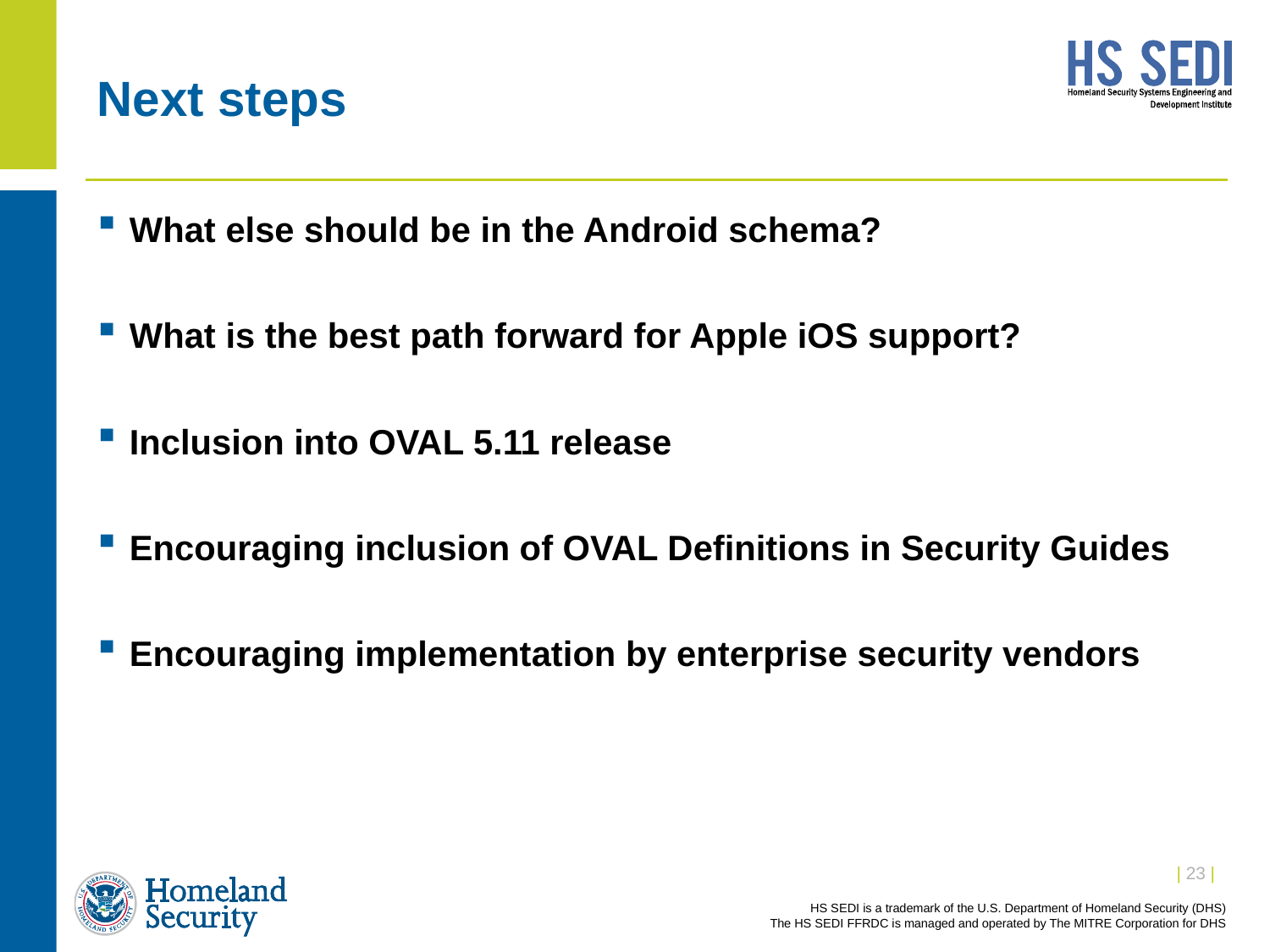

# Next steps
What else should be in the Android schema?

What is the best path forward for Apple iOS support?

Inclusion into OVAL 5.11 release

Encouraging inclusion of OVAL Definitions in Security Guides

Encouraging implementation by enterprise security vendors

| 23 |